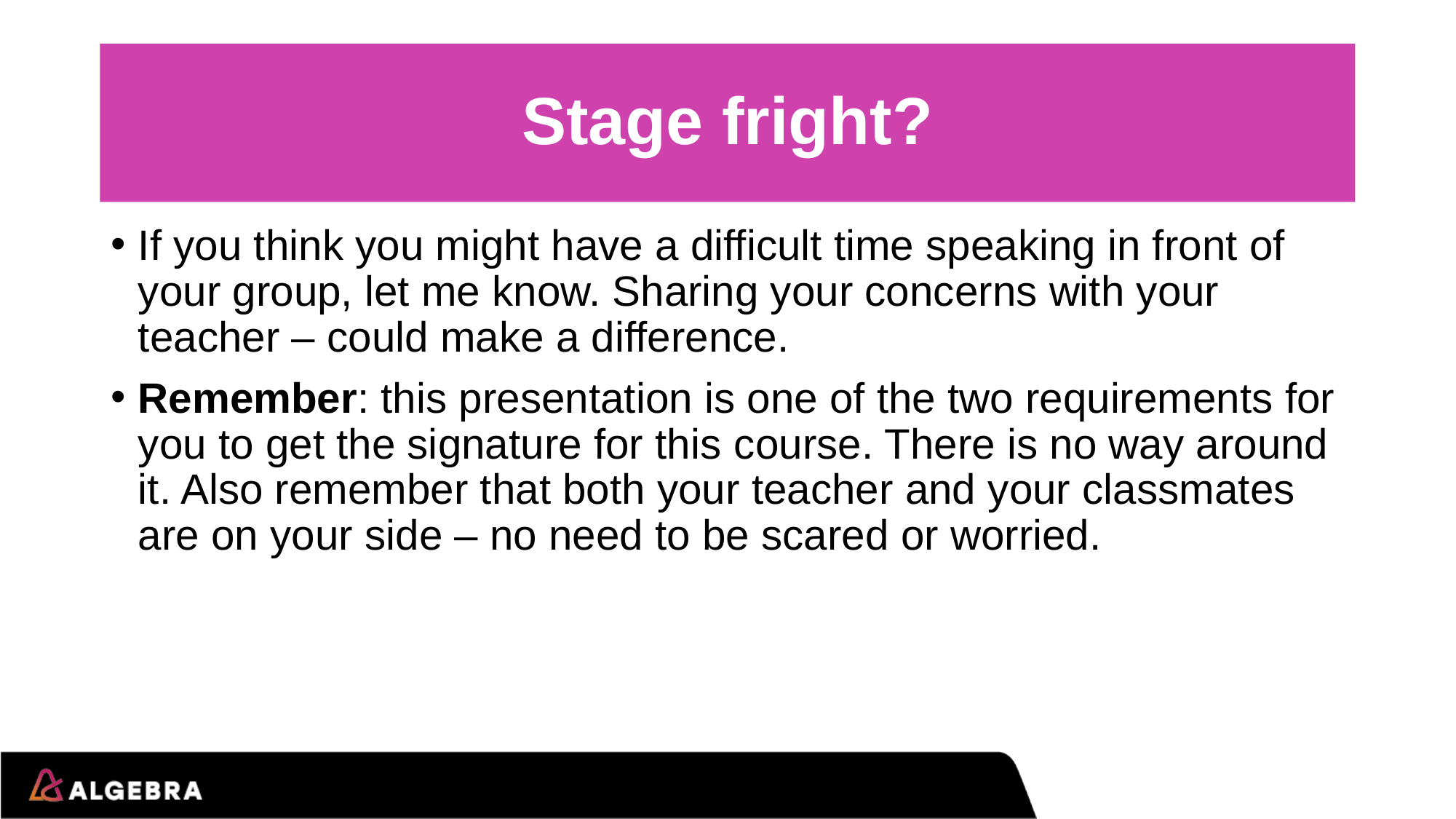

# Stage fright?
If you think you might have a difficult time speaking in front of your group, let me know. Sharing your concerns with your teacher – could make a difference.
Remember: this presentation is one of the two requirements for you to get the signature for this course. There is no way around it. Also remember that both your teacher and your classmates are on your side – no need to be scared or worried.